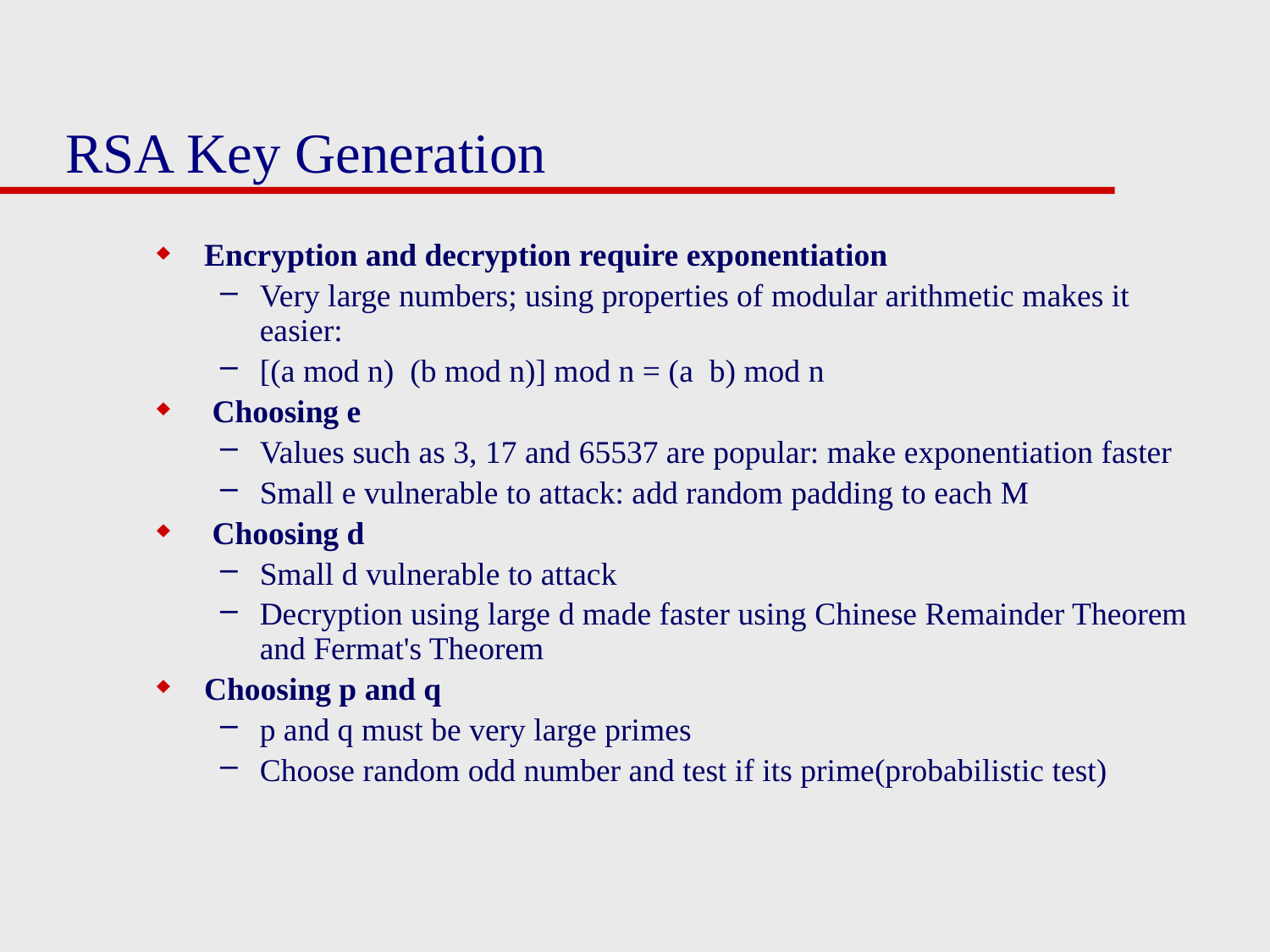

# RSA Key Generation
Encryption and decryption require exponentiation
Very large numbers; using properties of modular arithmetic makes it easier:
[(a mod n)  (b mod n)] mod n = (a  b) mod n
 Choosing e
Values such as 3, 17 and 65537 are popular: make exponentiation faster
Small e vulnerable to attack: add random padding to each M
 Choosing d
Small d vulnerable to attack
Decryption using large d made faster using Chinese Remainder Theorem and Fermat's Theorem
Choosing p and q
p and q must be very large primes
Choose random odd number and test if its prime(probabilistic test)